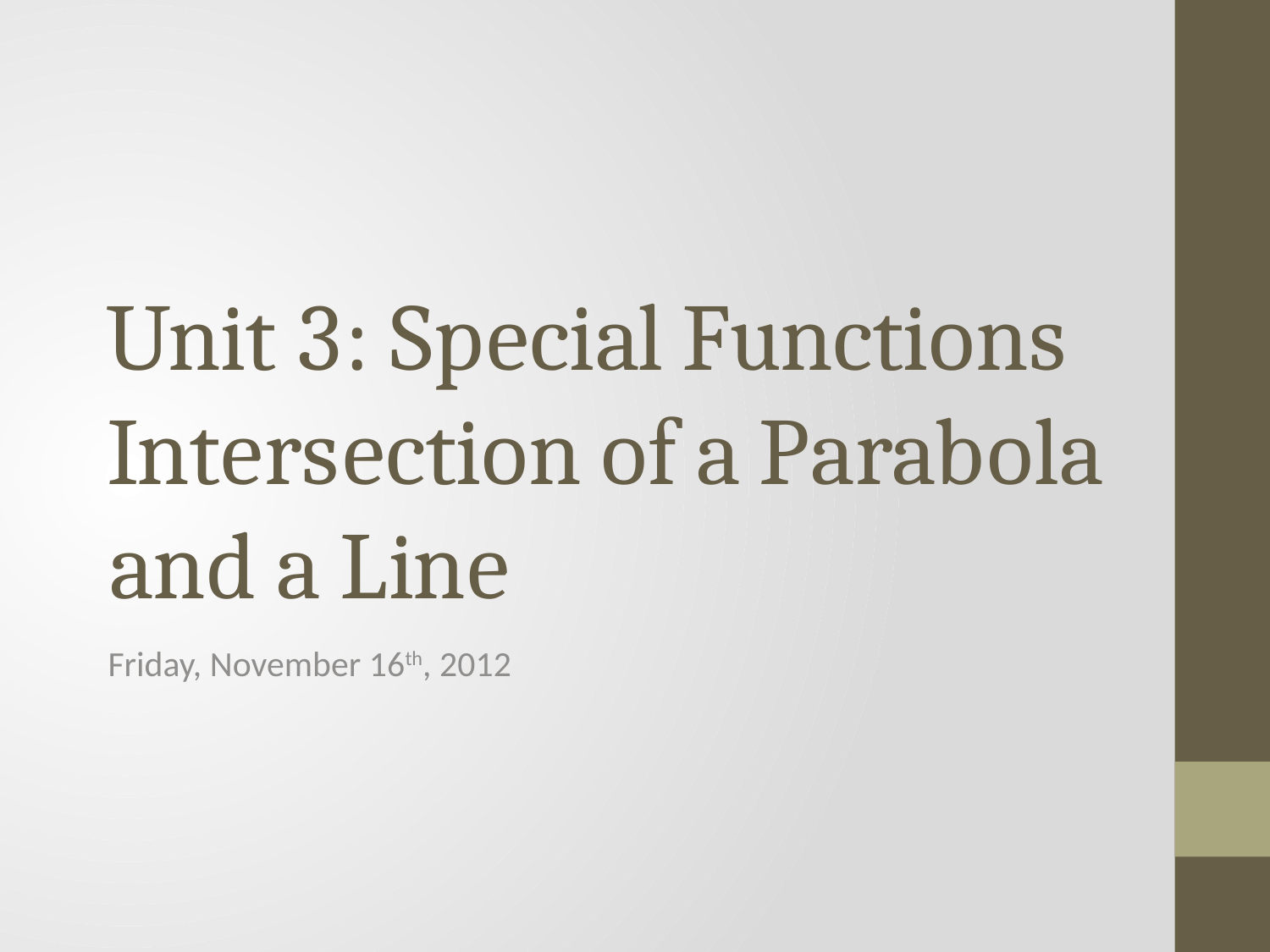

# Unit 3: Special Functions Intersection of a Parabola and a Line
Friday, November 16th, 2012